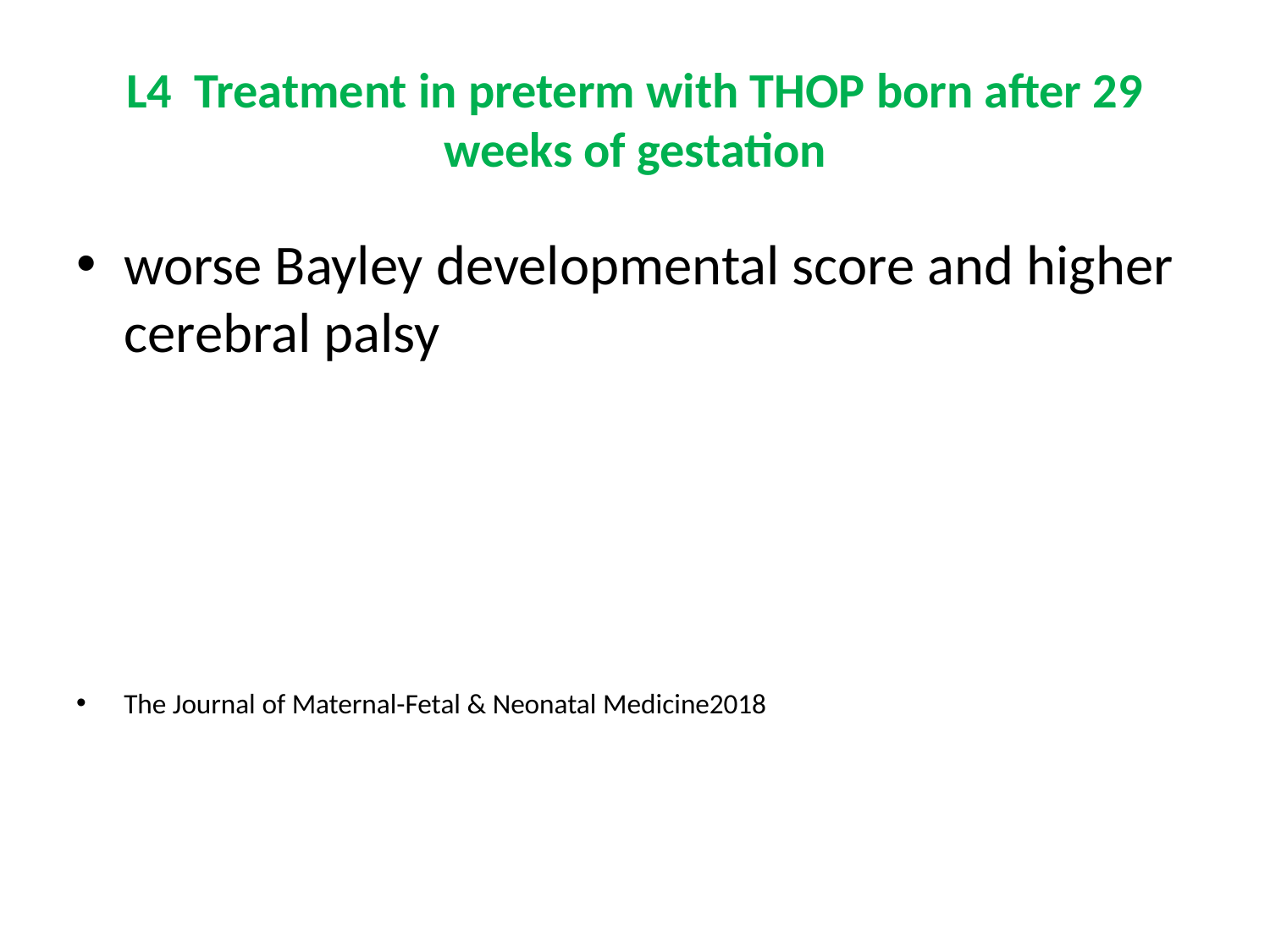

# L4  Treatment in preterm with THOP born after 29 weeks of gestation
worse Bayley developmental score and higher cerebral palsy

The Journal of Maternal-Fetal & Neonatal Medicine2018